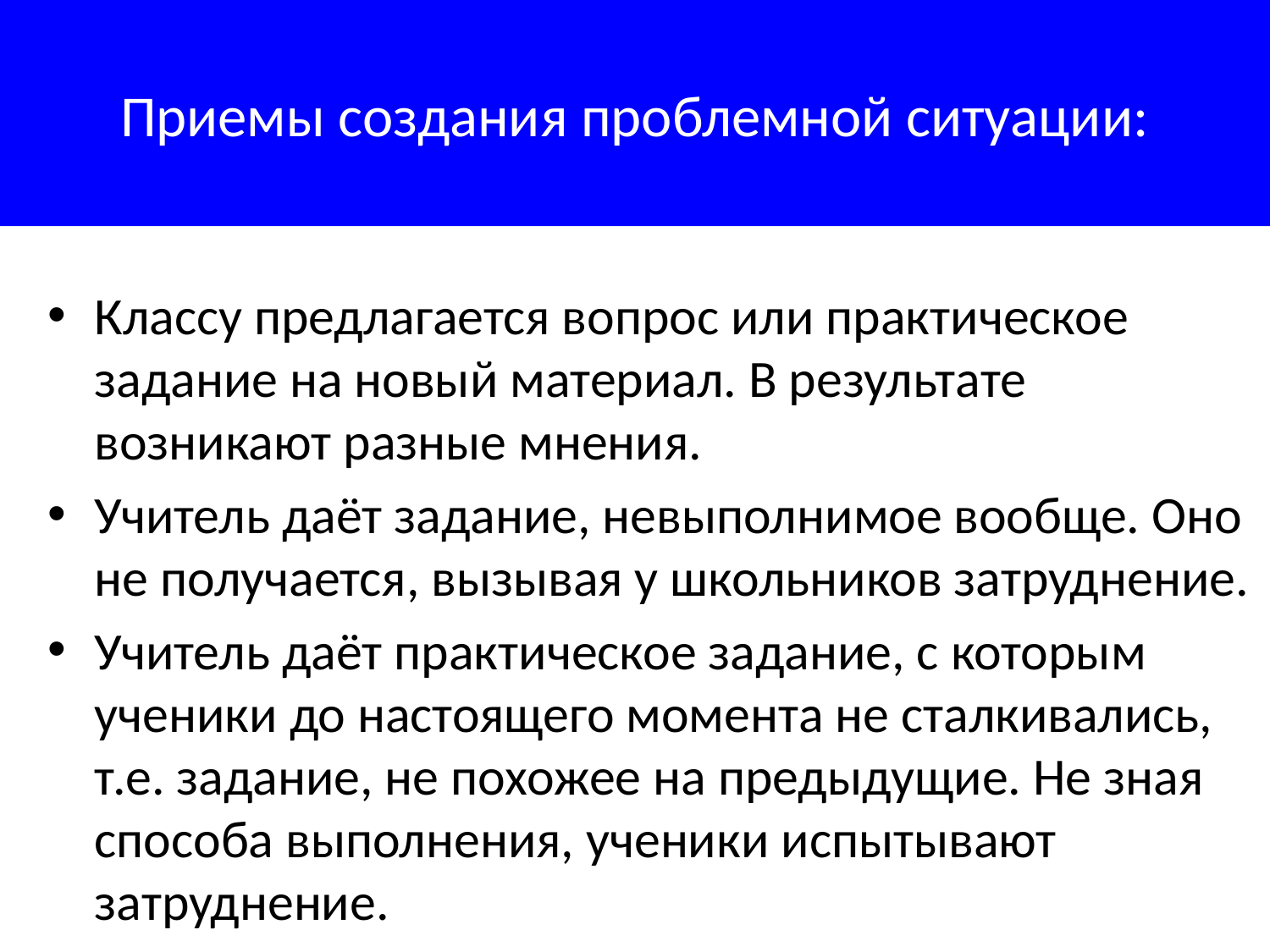

# Приемы создания проблемной ситуации:
Классу предлагается вопрос или практическое задание на новый материал. В результате возникают разные мнения.
Учитель даёт задание, невыполнимое вообще. Оно не получается, вызывая у школьников затруднение.
Учитель даёт практическое задание, с которым ученики до настоящего момента не сталкивались, т.е. задание, не похожее на предыдущие. Не зная способа выполнения, ученики испытывают затруднение.